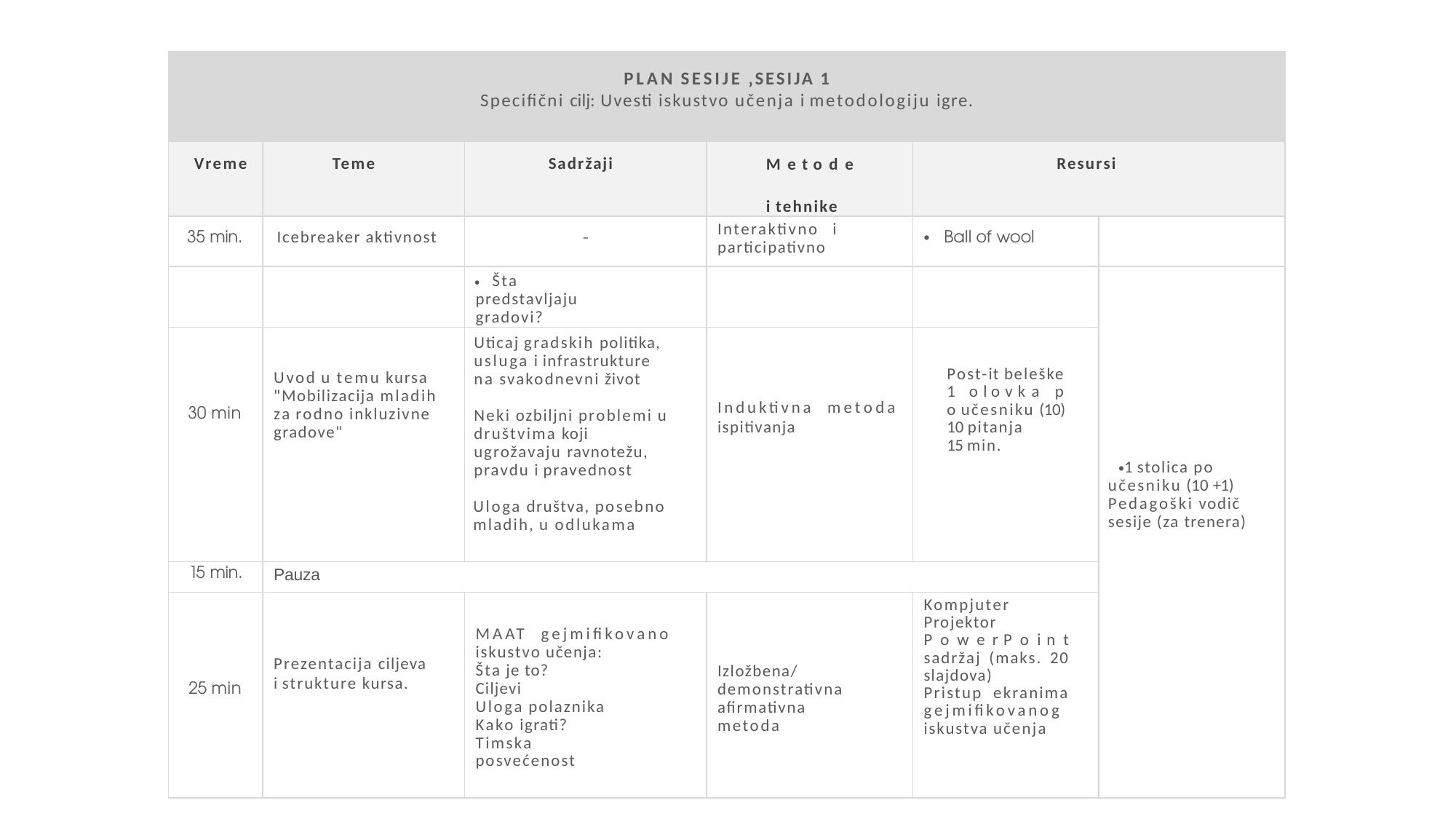

| PLAN SESIJE ‚SESIJA 1 Specifični cilj: Uvesti iskustvo učenja i metodologiju igre. |  |  |  |  |  |
| --- | --- | --- | --- | --- | --- |
| Vreme | Teme | Sadržaji | M e t o d e i tehnike | Resursi |  |
| 35 min. | Icebreaker aktivnost | - | Interaktivno i participativno | Ball of wool |  |
|  |  | Šta predstavljaju gradovi? |  |  |  |
| 30 min | Uvod u temu kursa "Mobilizacija mladih za rodno inkluzivne gradove" | Uticaj gradskih politika, usluga i infrastrukture na svakodnevni život Neki ozbiljni problemi u društvima koji ugrožavaju ravnotežu, pravdu i pravednost Uloga društva, posebno mladih, u odlukama | Induktivna metoda ispitivanja | Post-it beleške 1 o l o v k a p o učesniku (10) 10 pitanja 15 min. | 1 stolica po učesniku (10 +1) Pedagoški vodič sesije (za trenera) |
| 15 min. | Pauza |  |  |  |  |
| 25 min | Prezentacija ciljeva i strukture kursa. | MAAT gejmifikovano iskustvo učenja: Šta je to? Ciljevi Uloga polaznika Kako igrati? Timska posvećenost | Izložbena/ demonstrativna afirmativna metoda | Kompjuter Projektor P o w e r P o i n t sadržaj (maks. 20 slajdova) Pristup ekranima gejmifikovanog iskustva učenja |  |